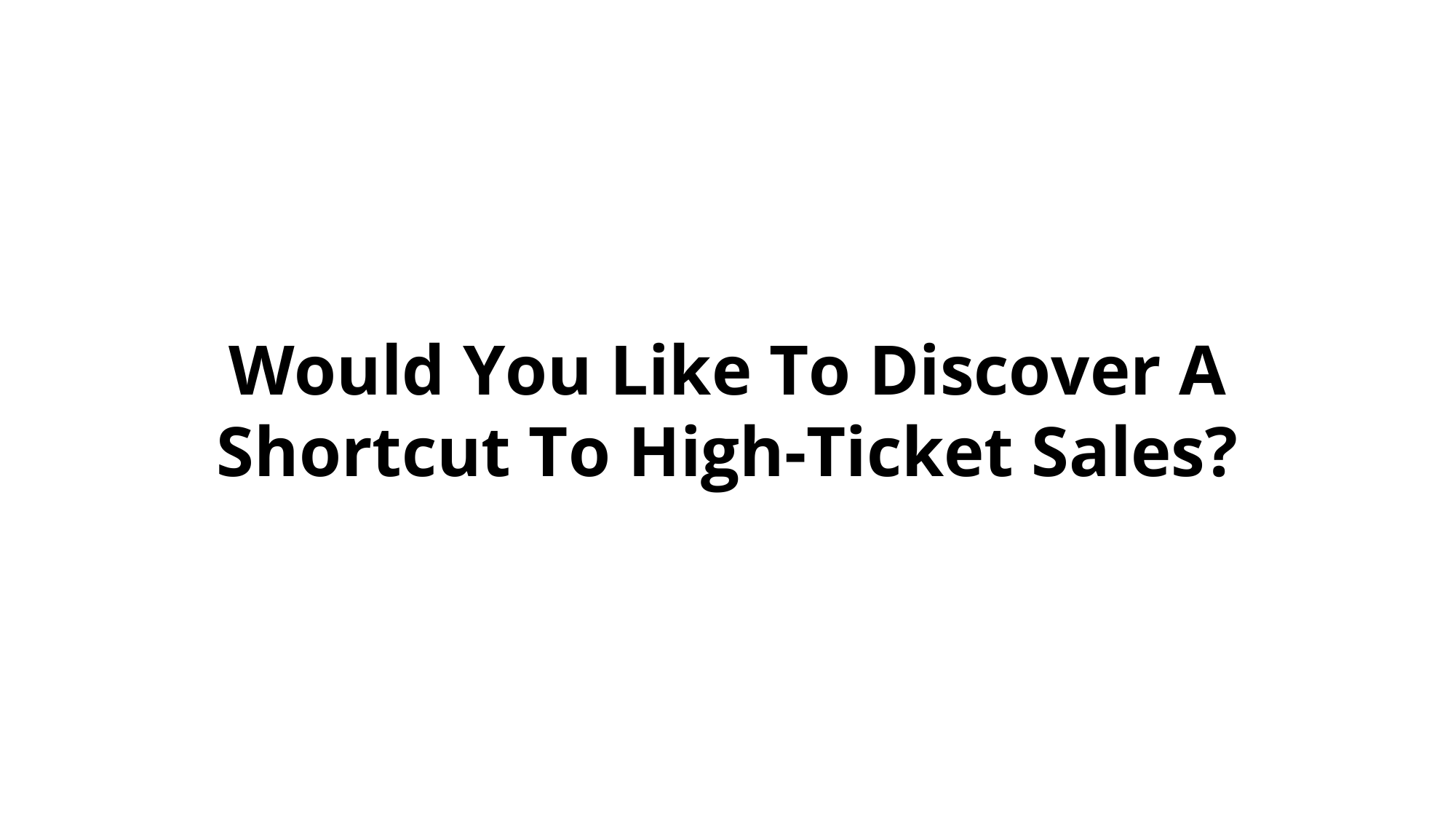

Would You Like To Discover A Shortcut To High-Ticket Sales?